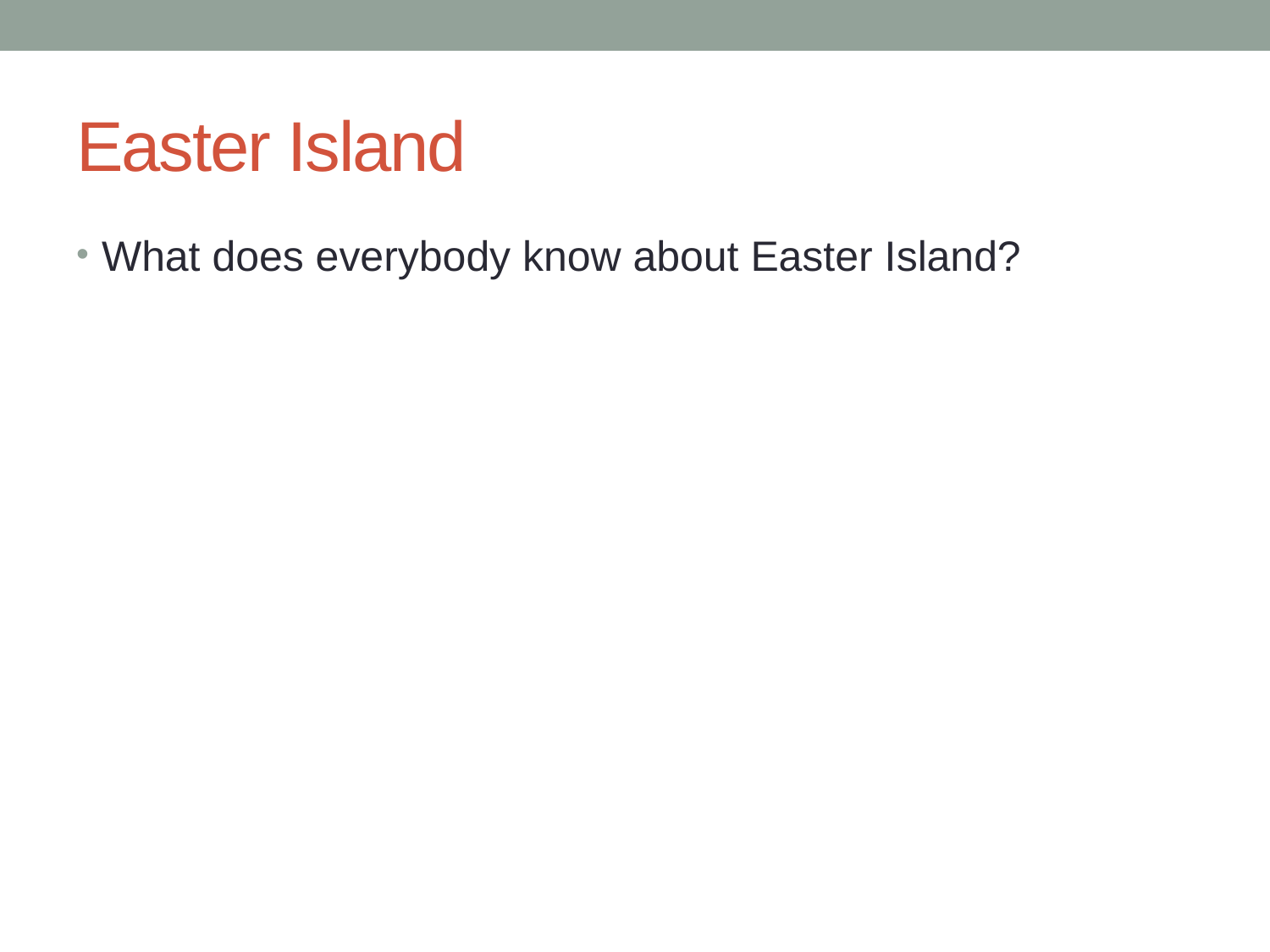

# Easter Island
What does everybody know about Easter Island?